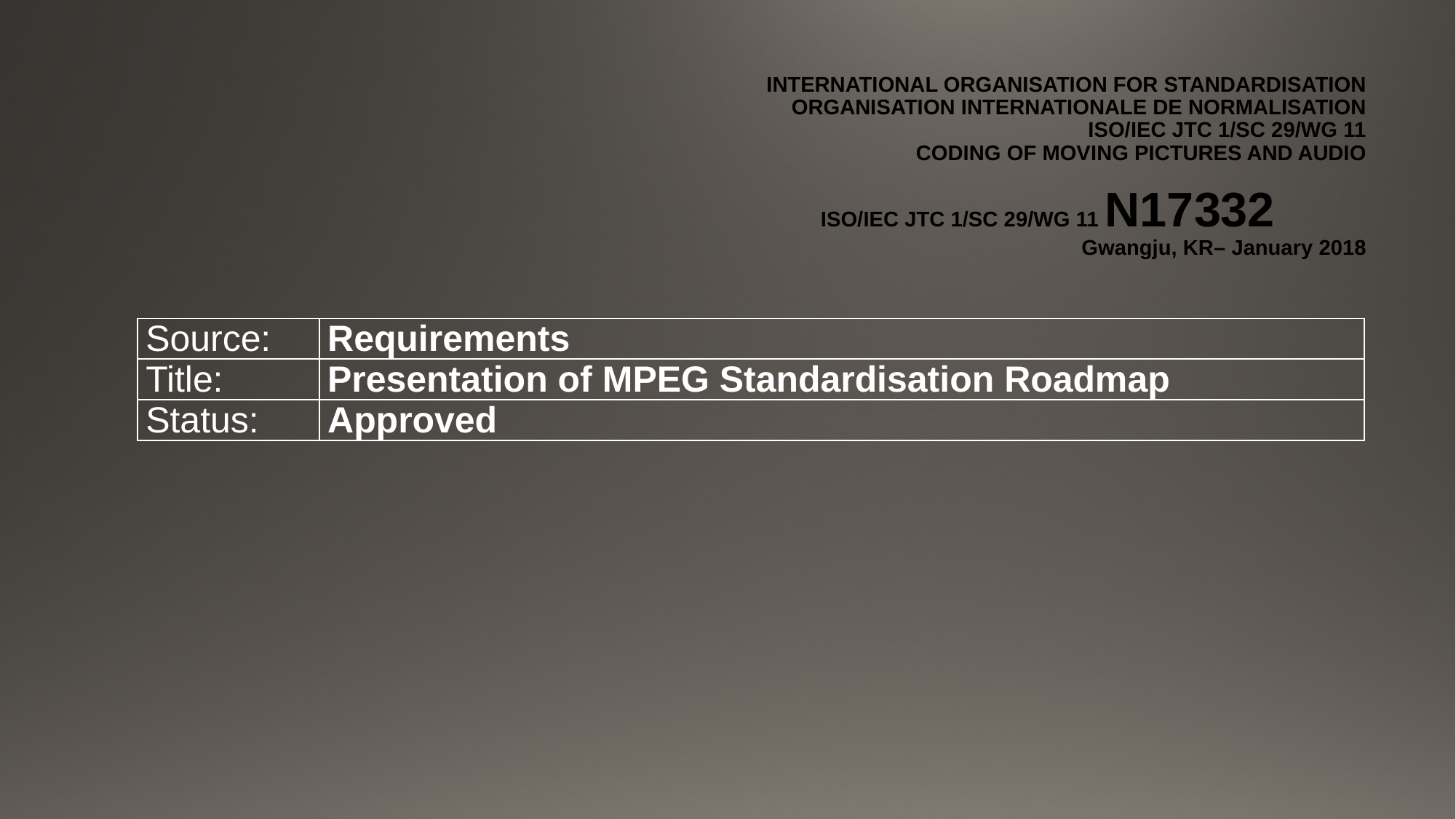

# INTERNATIONAL ORGANISATION FOR STANDARDISATION
ORGANISATION INTERNATIONALE DE NORMALISATION
ISO/IEC JTC 1/SC 29/WG 11
CODING OF MOVING PICTURES AND AUDIO
ISO/IEC JTC 1/SC 29/WG 11 N17332
Gwangju, KR– January 2018
| Source: | Requirements |
| --- | --- |
| Title: | Presentation of MPEG Standardisation Roadmap |
| Status: | Approved |